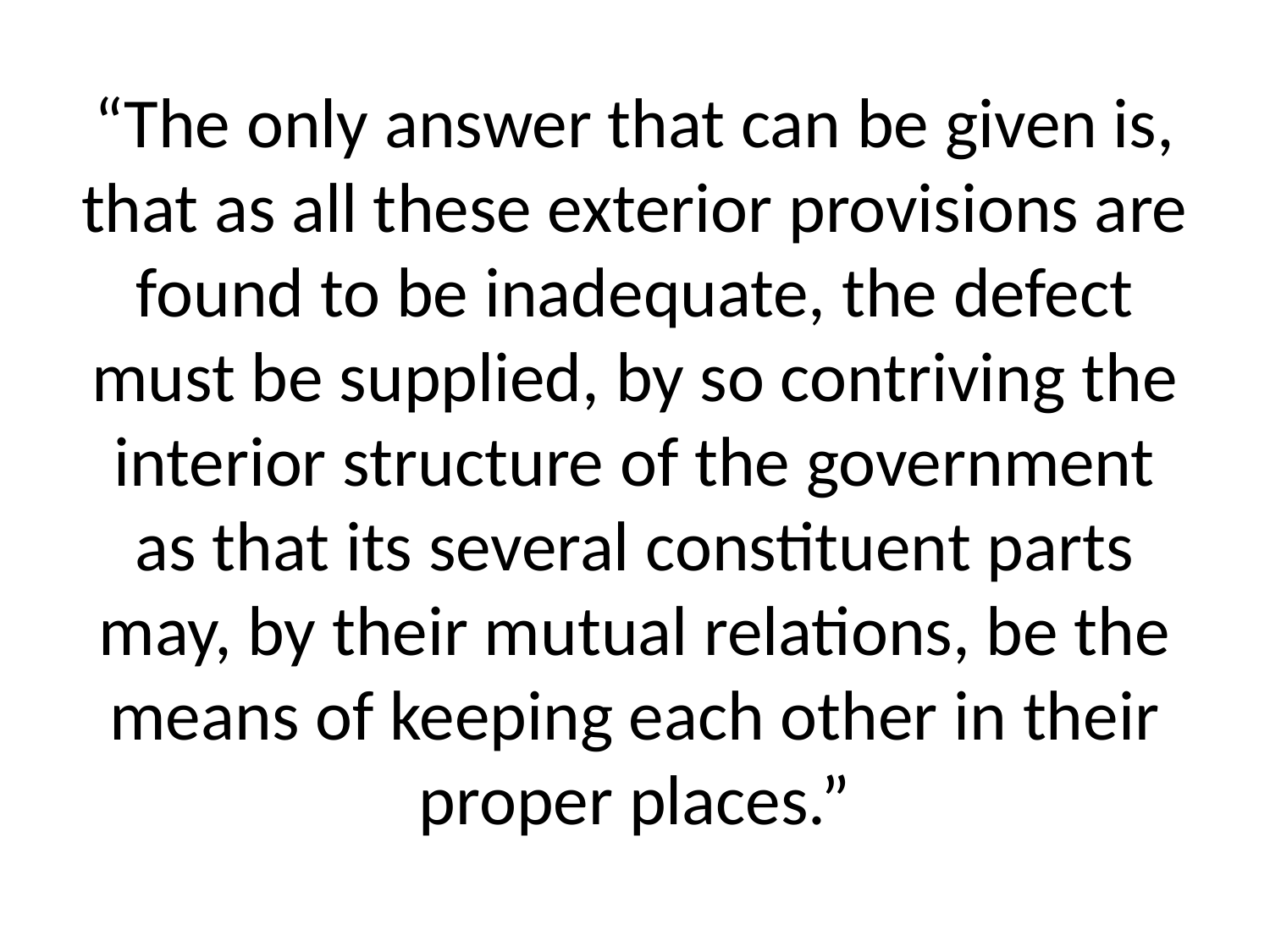

# “The only answer that can be given is, that as all these exterior provisions are found to be inadequate, the defect must be supplied, by so contriving the interior structure of the government as that its several constituent parts may, by their mutual relations, be the means of keeping each other in their proper places.”